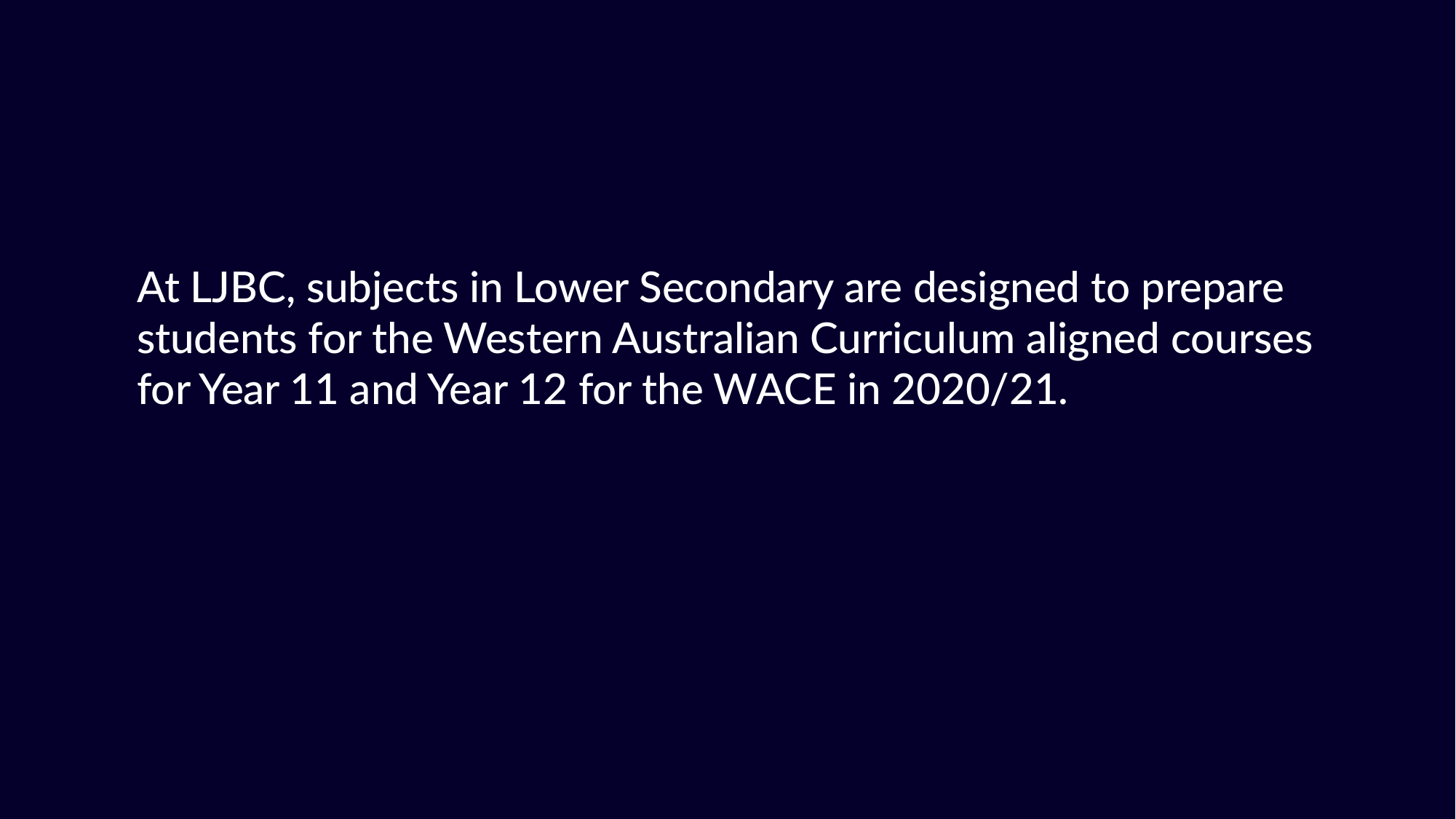

At LJBC, subjects in Lower Secondary are designed to prepare students for the Western Australian Curriculum aligned courses for Year 11 and Year 12 for the WACE in 2020/21.